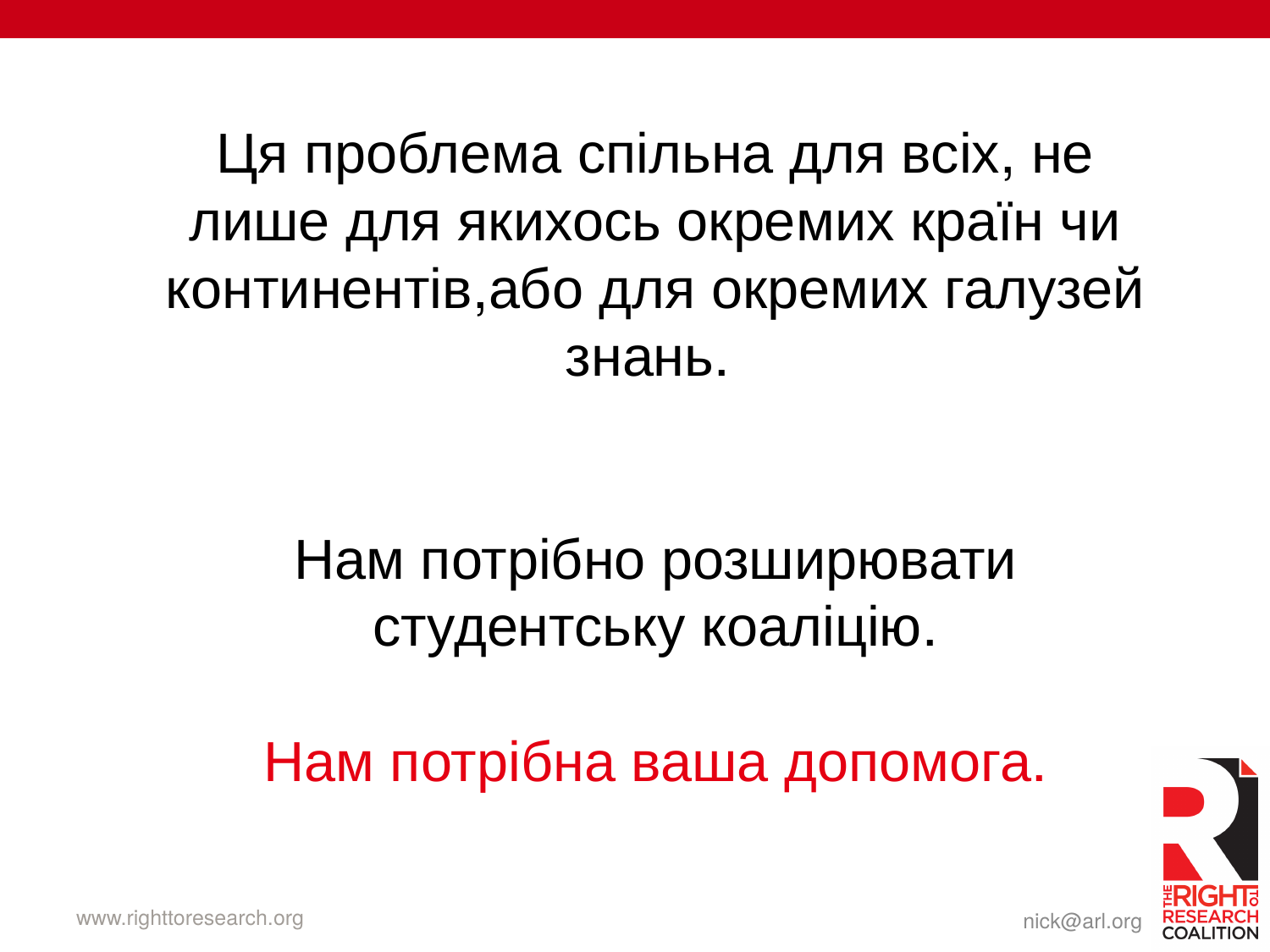

# Ця проблема спільна для всіх, не лише для якихось окремих країн чи континентів,або для окремих галузей знань. Нам потрібно розширювати студентську коаліцію. Нам потрібна ваша допомога.
www.righttoresearch.org